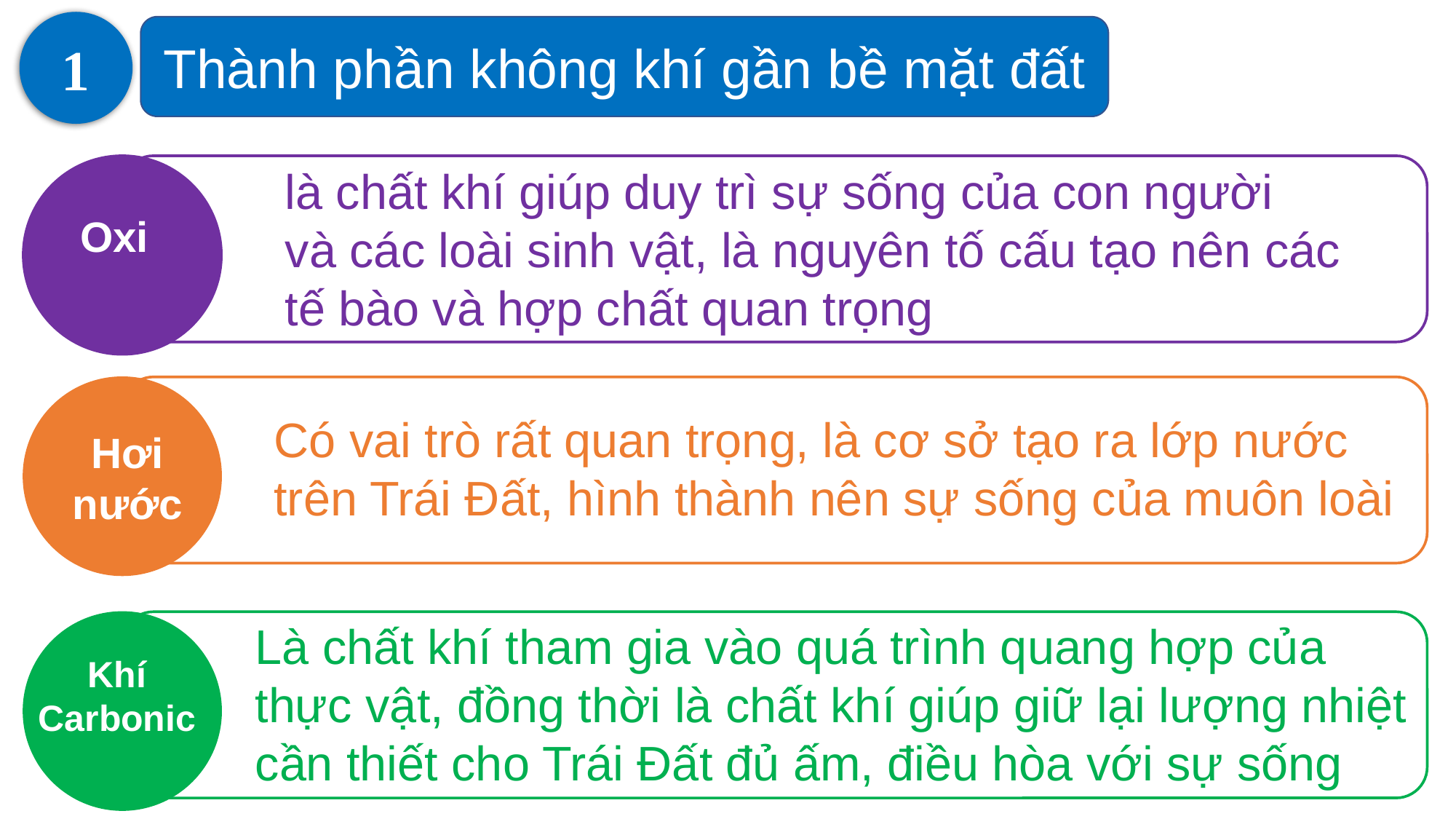

1
Thành phần không khí gần bề mặt đất

Oxi
là chất khí giúp duy trì sự sống của con người
và các loài sinh vật, là nguyên tố cấu tạo nên các
tế bào và hợp chất quan trọng

Hơi
nước

Có vai trò rất quan trọng, là cơ sở tạo ra lớp nước trên Trái Đất, hình thành nên sự sống của muôn loài
Là chất khí tham gia vào quá trình quang hợp của thực vật, đồng thời là chất khí giúp giữ lại lượng nhiệt cần thiết cho Trái Đất đủ ấm, điều hòa với sự sống

Khí
Carbonic